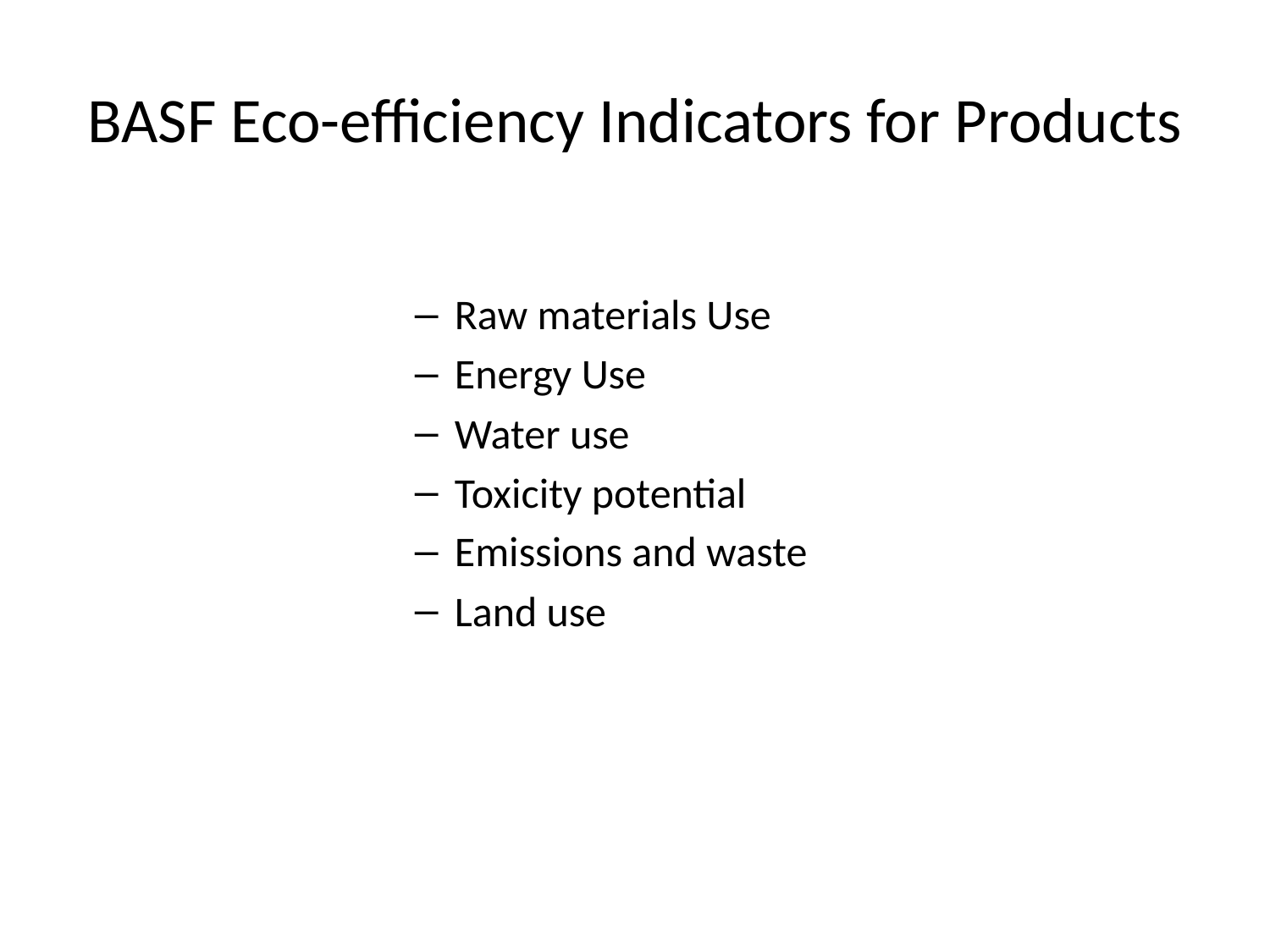

# BASF Eco-efficiency Indicators for Products

Raw materials Use
Energy Use
Water use
Toxicity potential
Emissions and waste
Land use